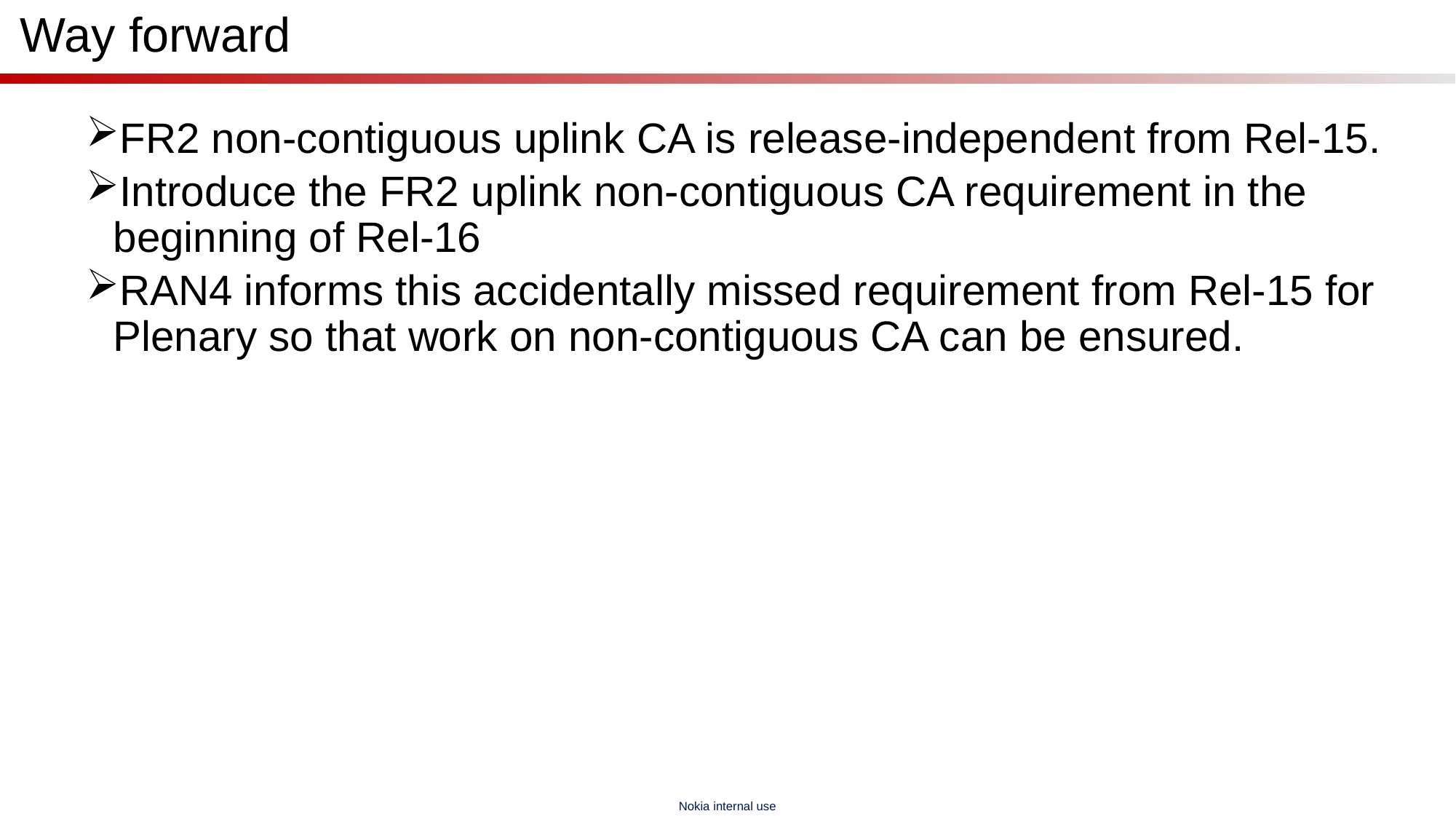

# Way forward
FR2 non-contiguous uplink CA is release-independent from Rel-15.
Introduce the FR2 uplink non-contiguous CA requirement in the beginning of Rel-16
RAN4 informs this accidentally missed requirement from Rel-15 for Plenary so that work on non-contiguous CA can be ensured.